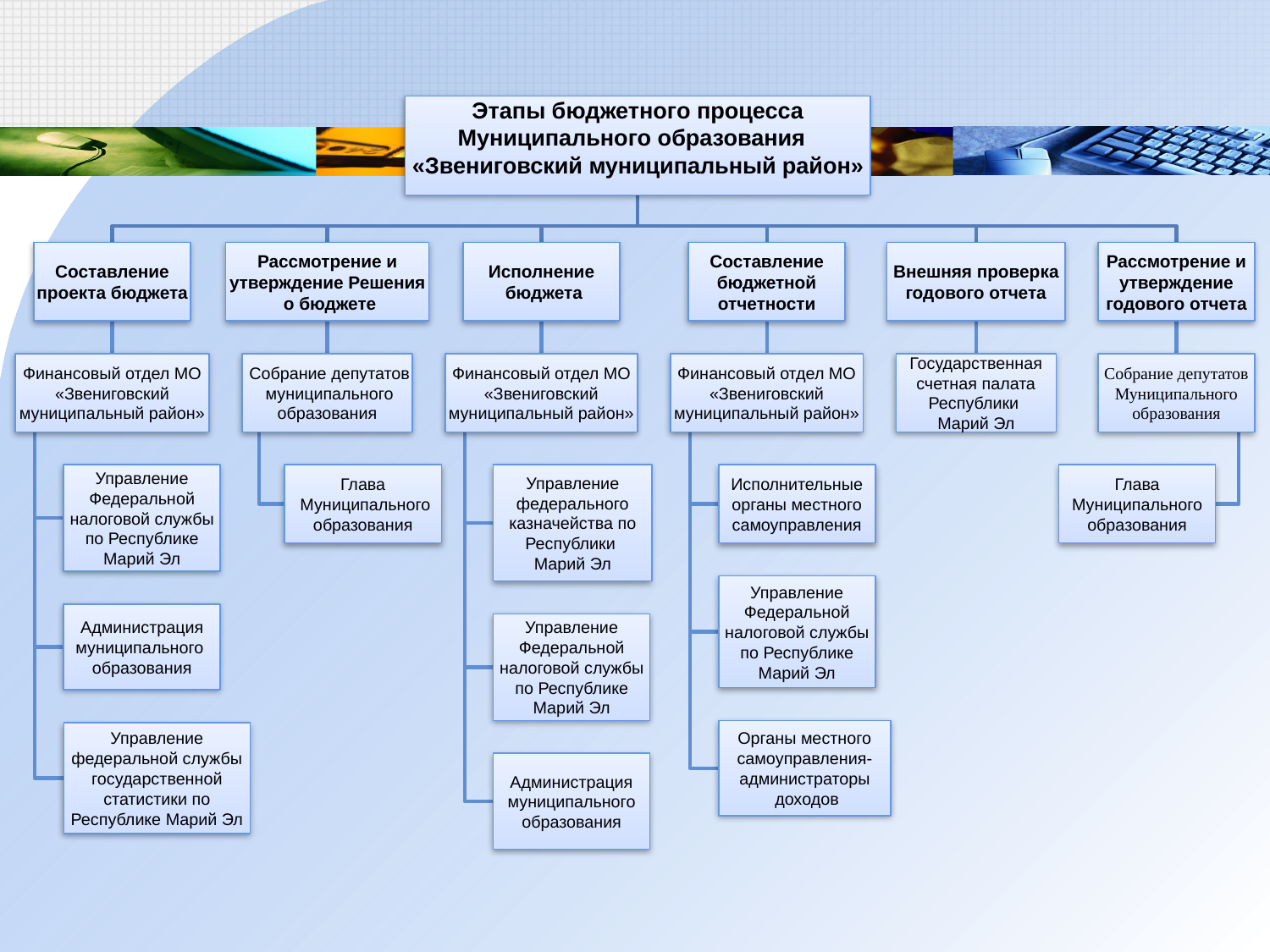

Этапы бюджетного процесса
Муниципального образования
«Звениговский муниципальный район»

Составление проекта бюджета
Финансовый отдел МО «Звениговский муниципальный район»
Управление Федеральной налоговой службы по Республике Марий Эл
Администрация муниципального  образования
Управление федеральной службы государственной статистики по Республике Марий Эл
Рассмотрение и утверждение Решения
 о бюджете
 Собрание депутатов  муниципального образования
Глава
 Муниципального образования
Исполнение
 бюджета
Финансовый отдел МО «Звениговский муниципальный район»
Управление федерального казначейства по Республики
Марий Эл
Управление Федеральной налоговой службы по Республике Марий Эл
Администрация муниципального образования
Составление бюджетной отчетности
Финансовый отдел МО «Звениговский муниципальный район»
Исполнительные органы местного самоуправления
Управление Федеральной налоговой службы по Республике Марий Эл
Органы местного самоуправления- администраторы
 доходов
Внешняя проверка годового отчета
Государственная счетная палата Республики
Марий Эл
Рассмотрение и утверждение годового отчета
Собрание депутатов
Муниципального образования
Глава Муниципального
образования